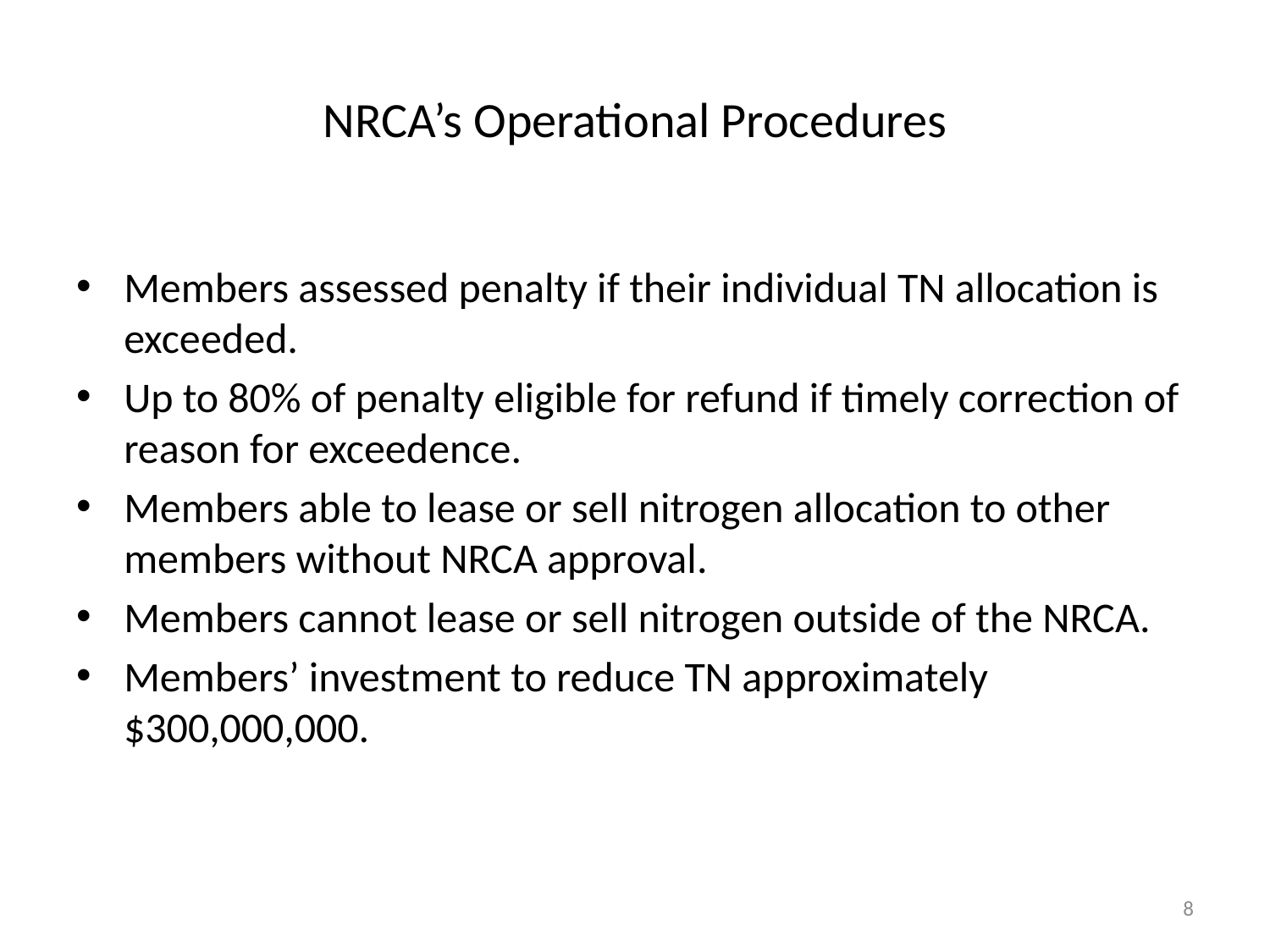

# NRCA’s Operational Procedures
Members assessed penalty if their individual TN allocation is exceeded.
Up to 80% of penalty eligible for refund if timely correction of reason for exceedence.
Members able to lease or sell nitrogen allocation to other  members without NRCA approval.
Members cannot lease or sell nitrogen outside of the NRCA.
Members’ investment to reduce TN approximately $300,000,000.
8